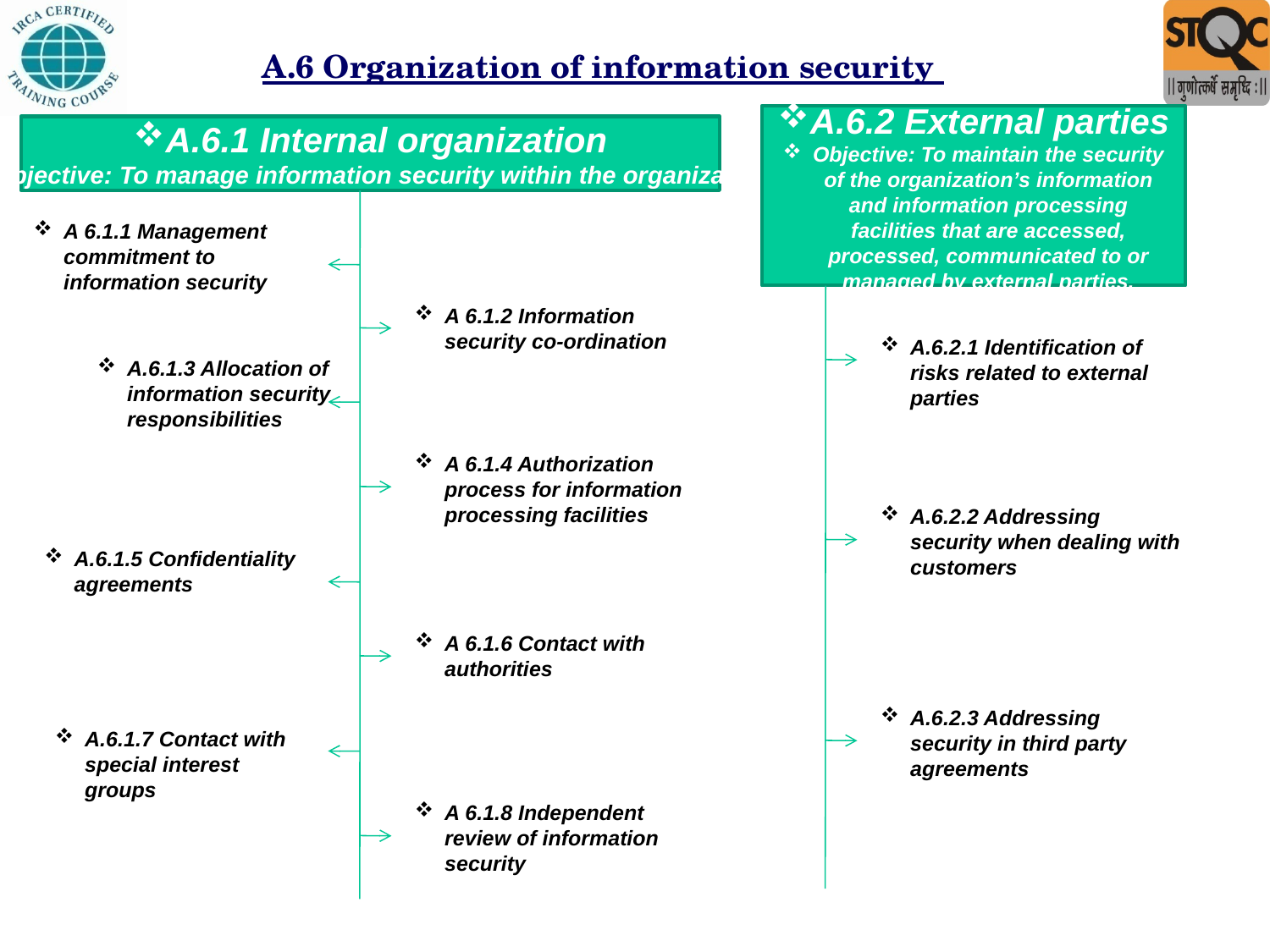

# A.6 Organization of information security
A.6.2 External parties
Objective: To maintain the security of the organization’s information and information processing facilities that are accessed, processed, communicated to or managed by external parties.
A.6.1 Internal organization
Objective: To manage information security within the organization
A 6.1.1 Management commitment to information security
A 6.1.2 Information security co-ordination
A.6.2.1 Identification of risks related to external parties
A.6.1.3 Allocation of information security responsibilities
A 6.1.4 Authorization process for information processing facilities
A.6.2.2 Addressing security when dealing with customers
A.6.1.5 Confidentiality agreements
A 6.1.6 Contact with authorities
A.6.2.3 Addressing security in third party agreements
A.6.1.7 Contact with special interest groups
A 6.1.8 Independent review of information security